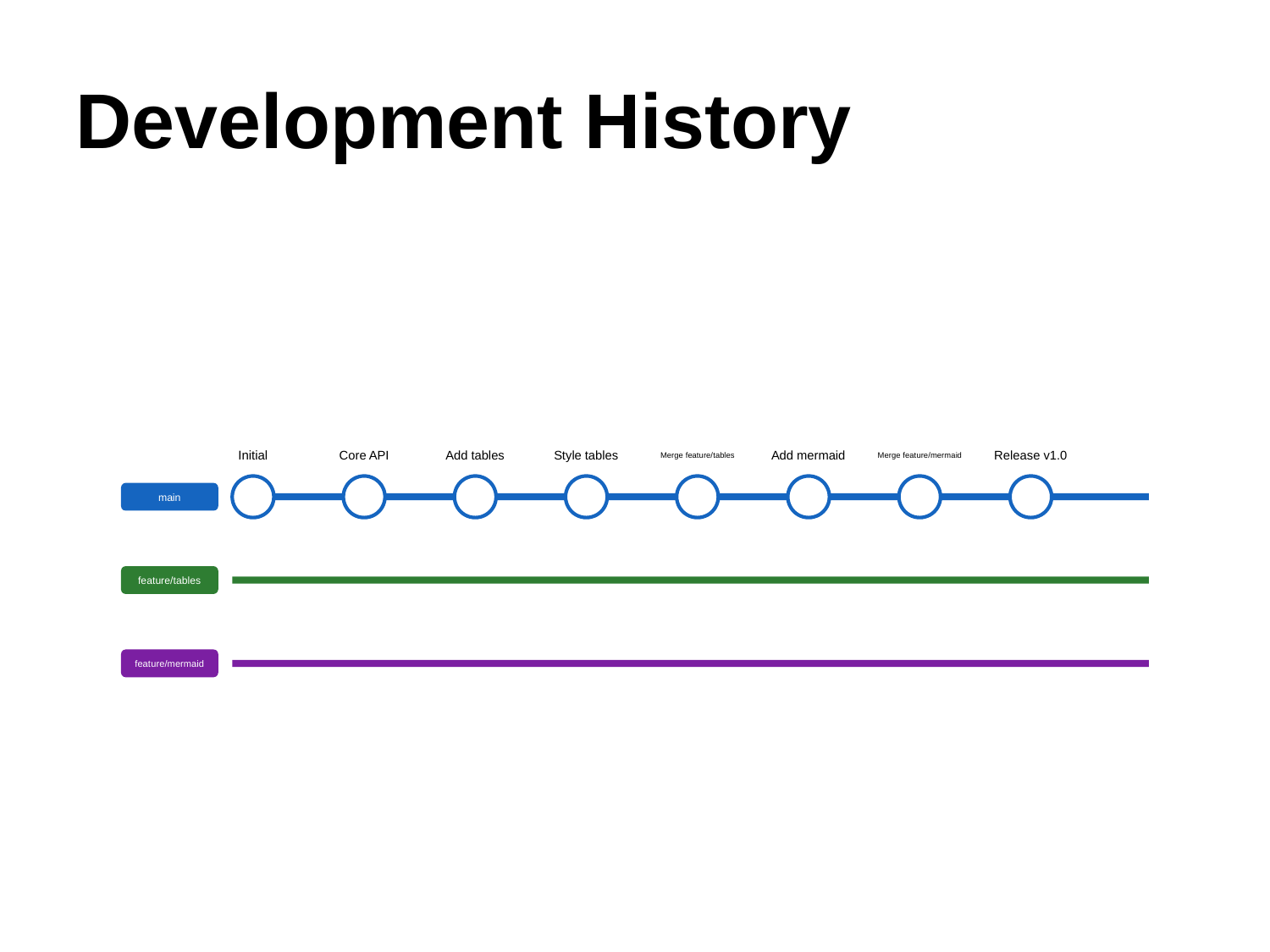

Development History
Initial
Core API
Add tables
Style tables
Merge feature/tables
Add mermaid
Merge feature/mermaid
Release v1.0

main

feature/tables

feature/mermaid